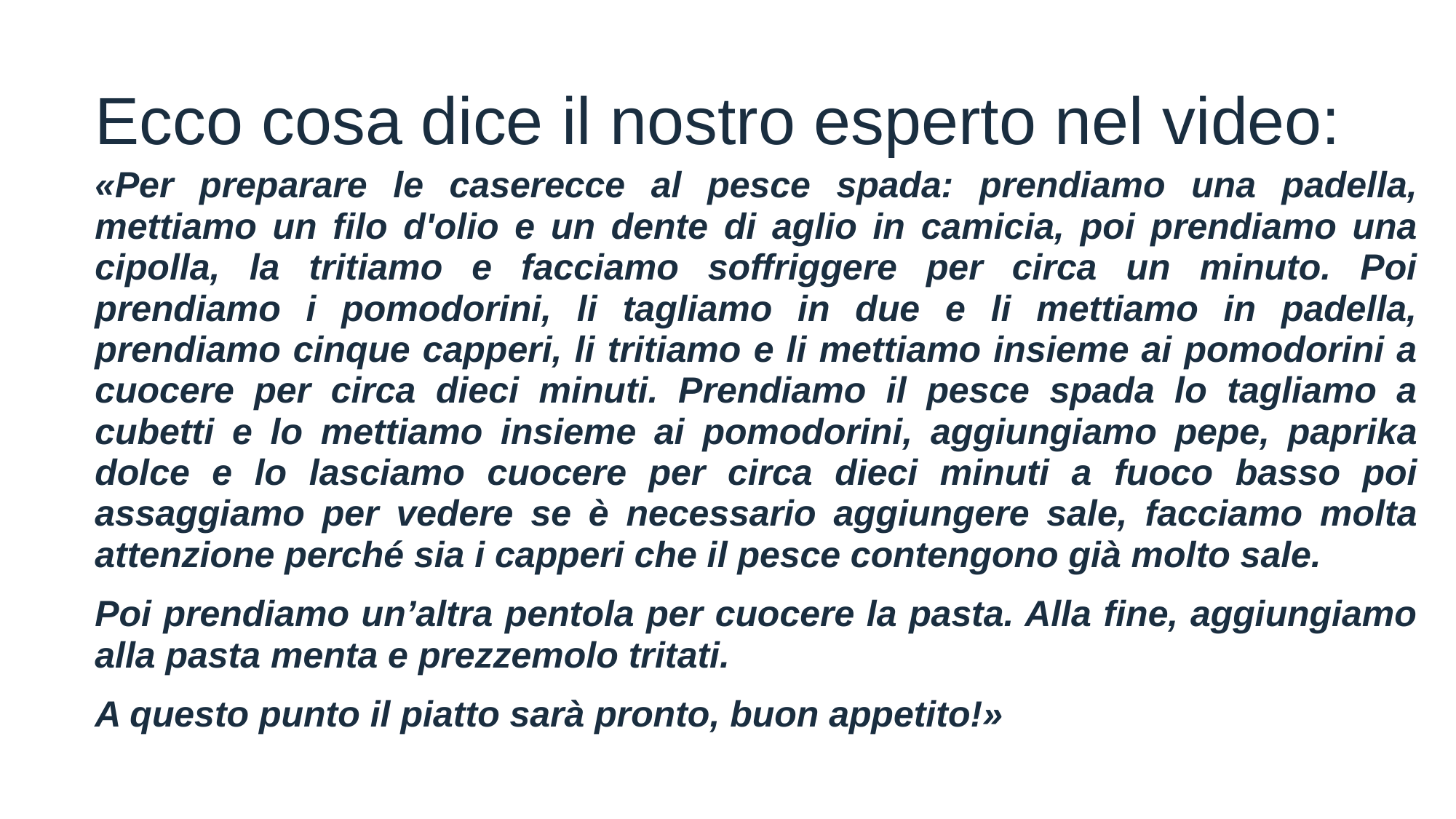

# Ecco cosa dice il nostro esperto nel video:
«Per preparare le caserecce al pesce spada: prendiamo una padella, mettiamo un filo d'olio e un dente di aglio in camicia, poi prendiamo una cipolla, la tritiamo e facciamo soffriggere per circa un minuto. Poi prendiamo i pomodorini, li tagliamo in due e li mettiamo in padella, prendiamo cinque capperi, li tritiamo e li mettiamo insieme ai pomodorini a cuocere per circa dieci minuti. Prendiamo il pesce spada lo tagliamo a cubetti e lo mettiamo insieme ai pomodorini, aggiungiamo pepe, paprika dolce e lo lasciamo cuocere per circa dieci minuti a fuoco basso poi assaggiamo per vedere se è necessario aggiungere sale, facciamo molta attenzione perché sia i capperi che il pesce contengono già molto sale.
Poi prendiamo un’altra pentola per cuocere la pasta. Alla fine, aggiungiamo alla pasta menta e prezzemolo tritati.
A questo punto il piatto sarà pronto, buon appetito!»